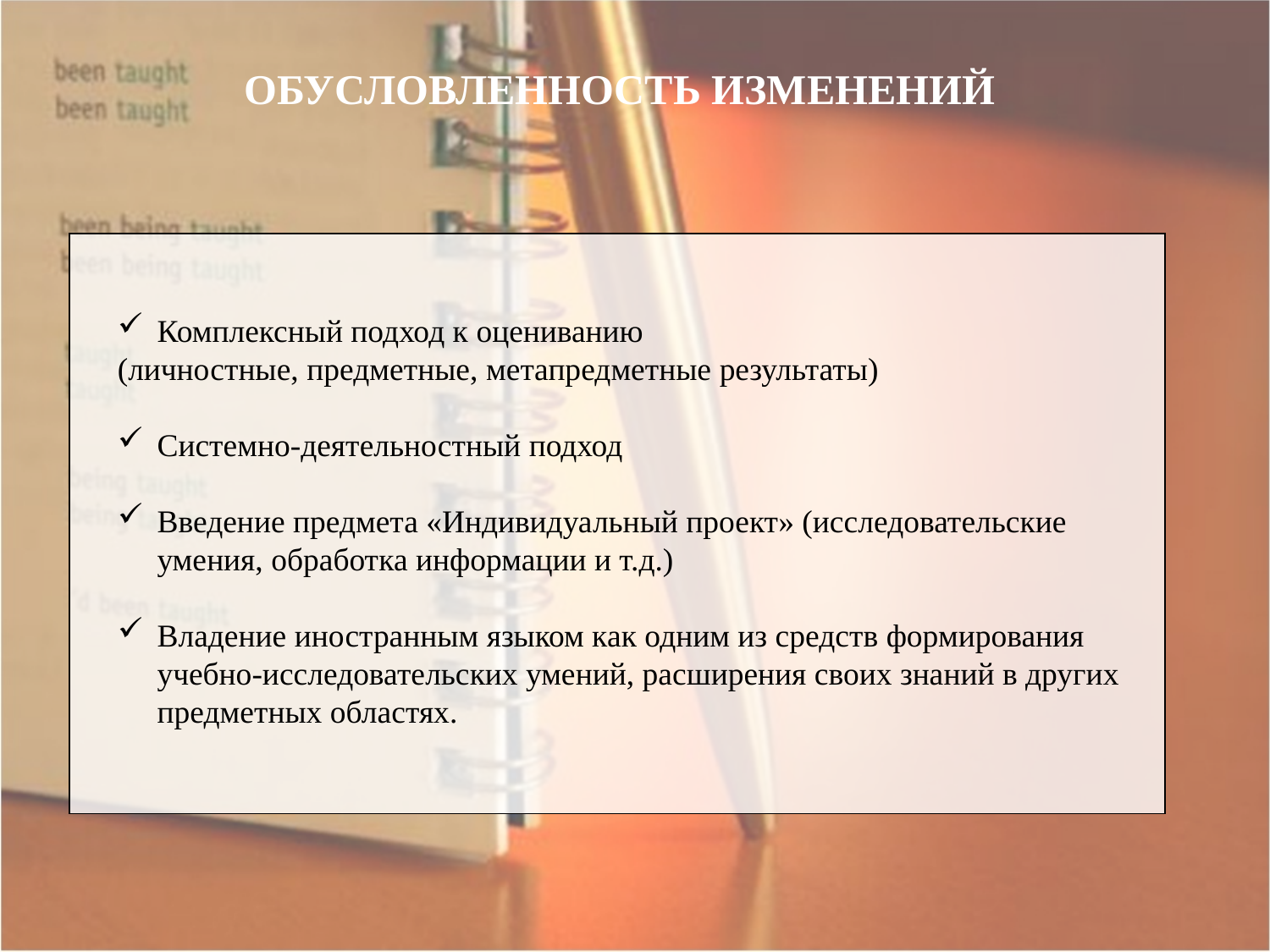

#
ОБУСЛОВЛЕННОСТЬ ИЗМЕНЕНИЙ
|  |
| --- |

Комплексный подход к оцениванию
(личностные, предметные, метапредметные результаты)

Системно-деятельностный подход

Введение предмета «Индивидуальный проект» (исследовательские умения, обработка информации и т.д.)

Владение иностранным языком как одним из средств формирования учебно-исследовательских умений, расширения своих знаний в других предметных областях.